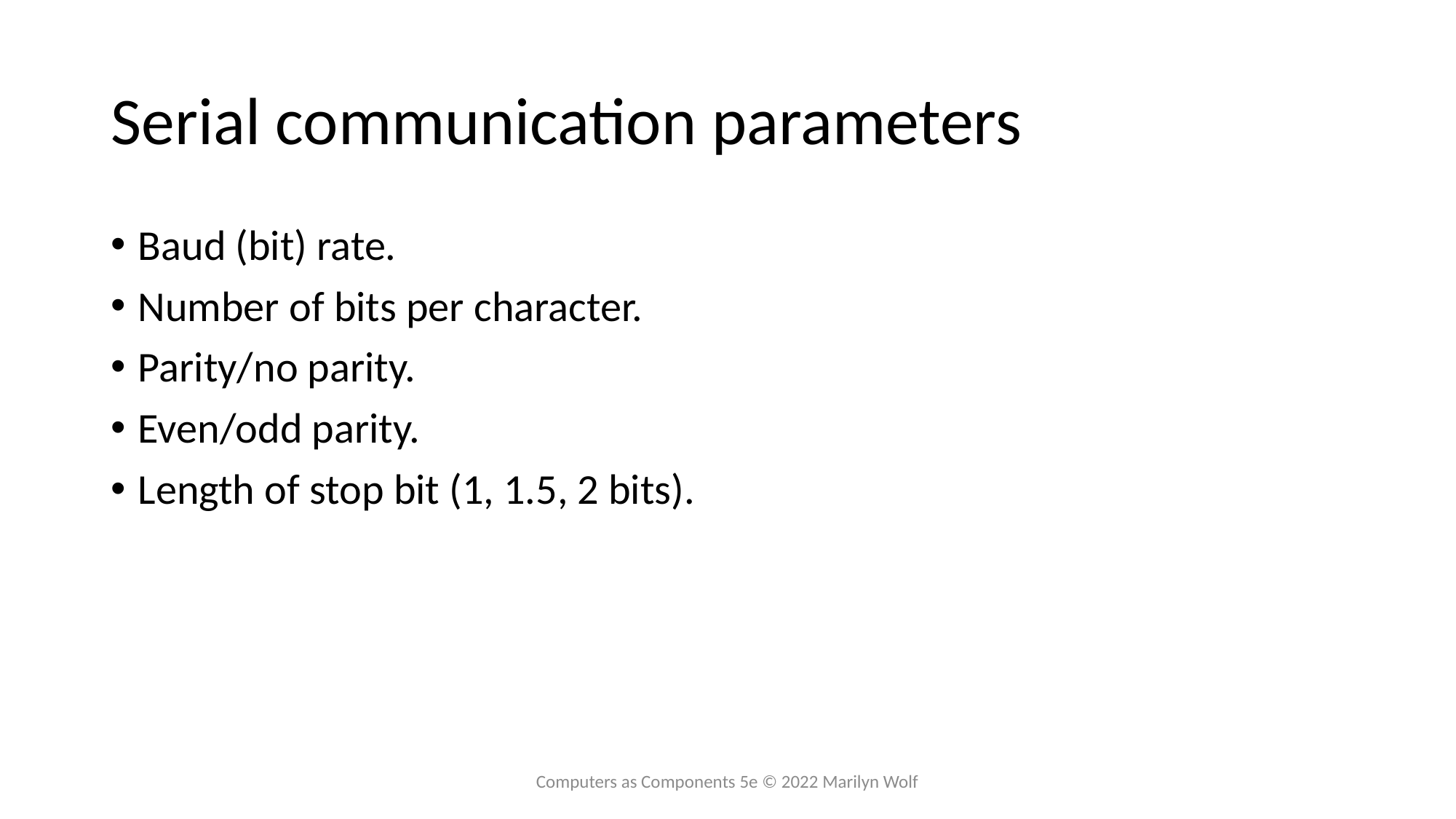

# Serial communication parameters
Baud (bit) rate.
Number of bits per character.
Parity/no parity.
Even/odd parity.
Length of stop bit (1, 1.5, 2 bits).
Computers as Components 5e © 2022 Marilyn Wolf